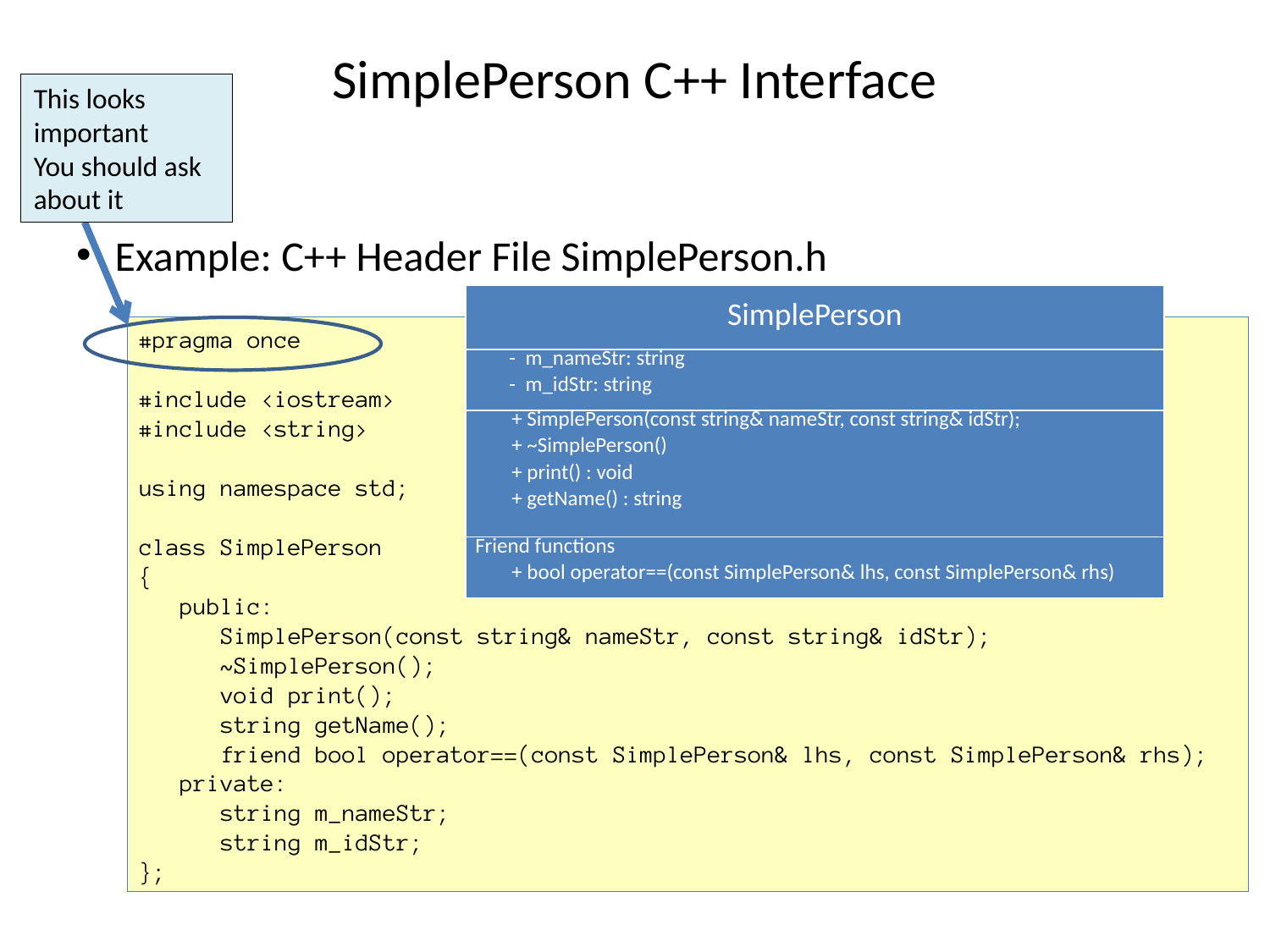

# SimplePerson C++ Interface
This looks important
You should ask
about it
Example: C++ Header File SimplePerson.h
| SimplePerson |
| --- |
| - m\_nameStr: string - m\_idStr: string |
| + SimplePerson(const string& nameStr, const string& idStr); + ~SimplePerson() + print() : void + getName() : string |
| Friend functions + bool operator==(const SimplePerson& lhs, const SimplePerson& rhs) |

#pragma once

#include <iostream>
#include <string>

using namespace std;

class SimplePerson
{
   public:
      SimplePerson(const string& nameStr, const string& idStr);
      ~SimplePerson();
      void print();
      string getName();
      friend bool operator==(const SimplePerson& lhs, const SimplePerson& rhs);
   private:
      string m_nameStr;
      string m_idStr;
};